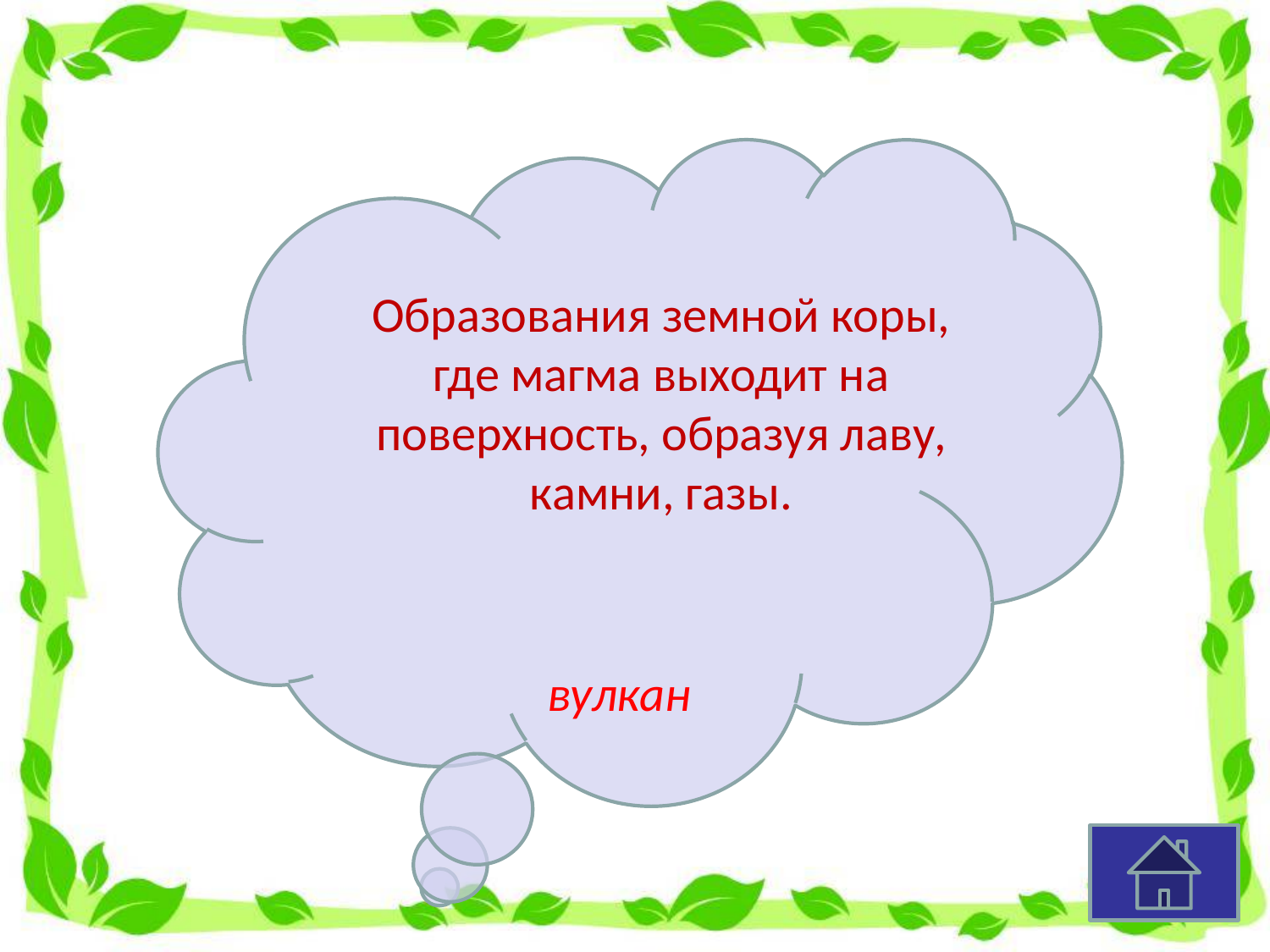

Образования земной коры, где магма выходит на поверхность, образуя лаву, камни, газы.
вулкан